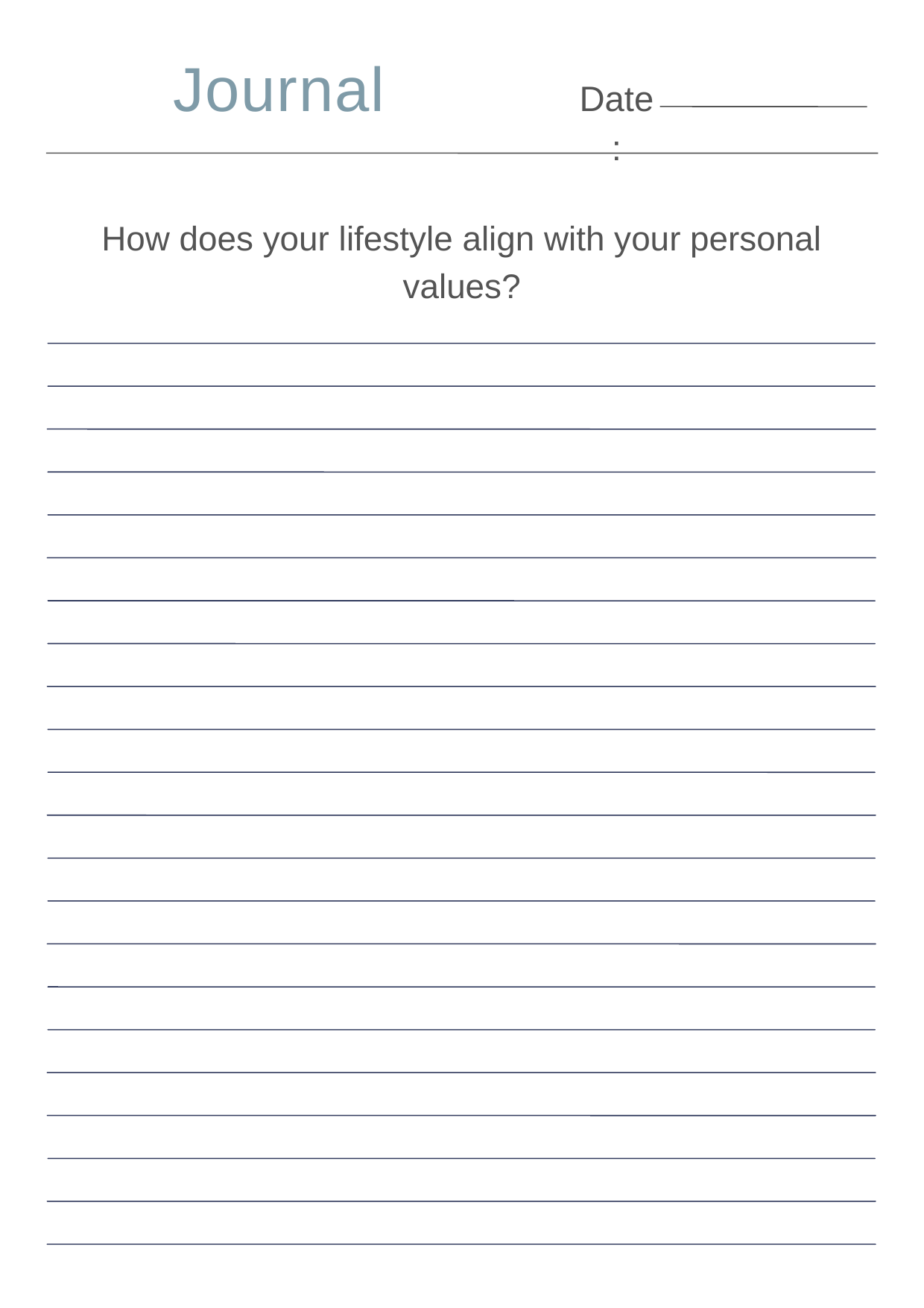

Journal
Date:

How does your lifestyle align with your personal values?